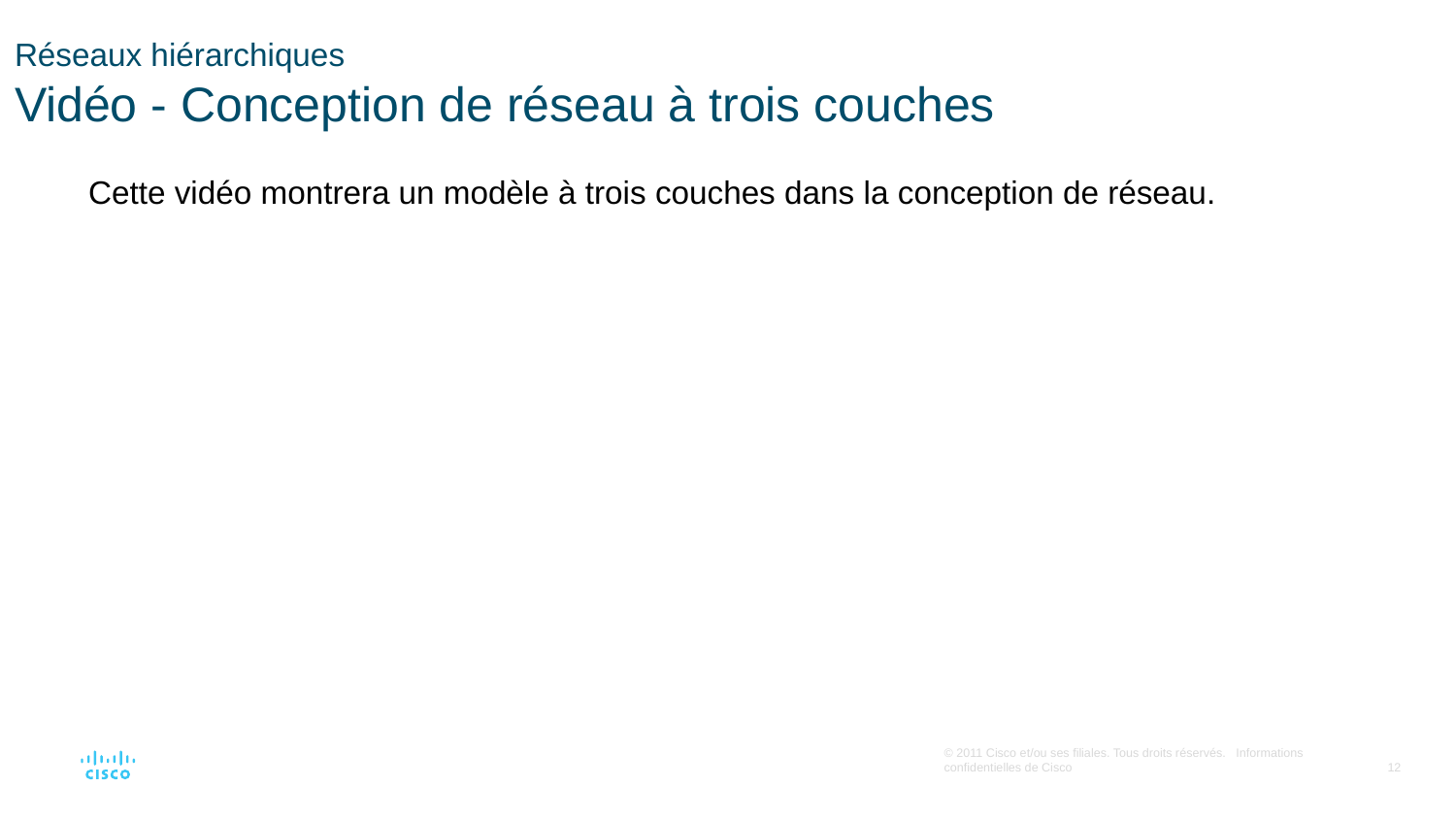

# Réseaux hiérarchiques Vidéo - Conception de réseau à trois couches
Cette vidéo montrera un modèle à trois couches dans la conception de réseau.